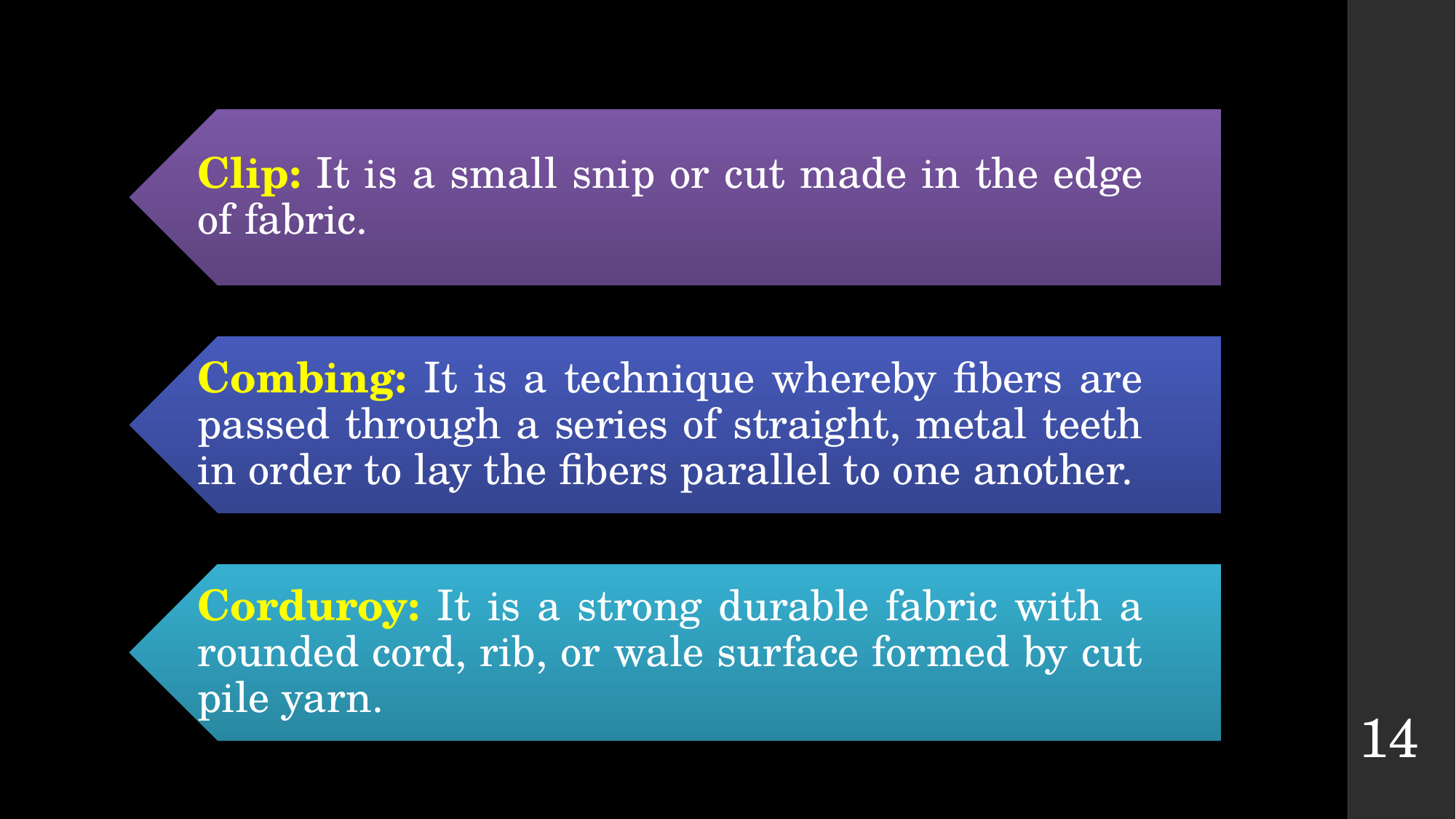

Clip: It is a small snip or cut made in the edge of fabric.
Combing: It is a technique whereby fibers are passed through a series of straight, metal teeth in order to lay the fibers parallel to one another.
Corduroy: It is a strong durable fabric with a rounded cord, rib, or wale surface formed by cut pile yarn.
14